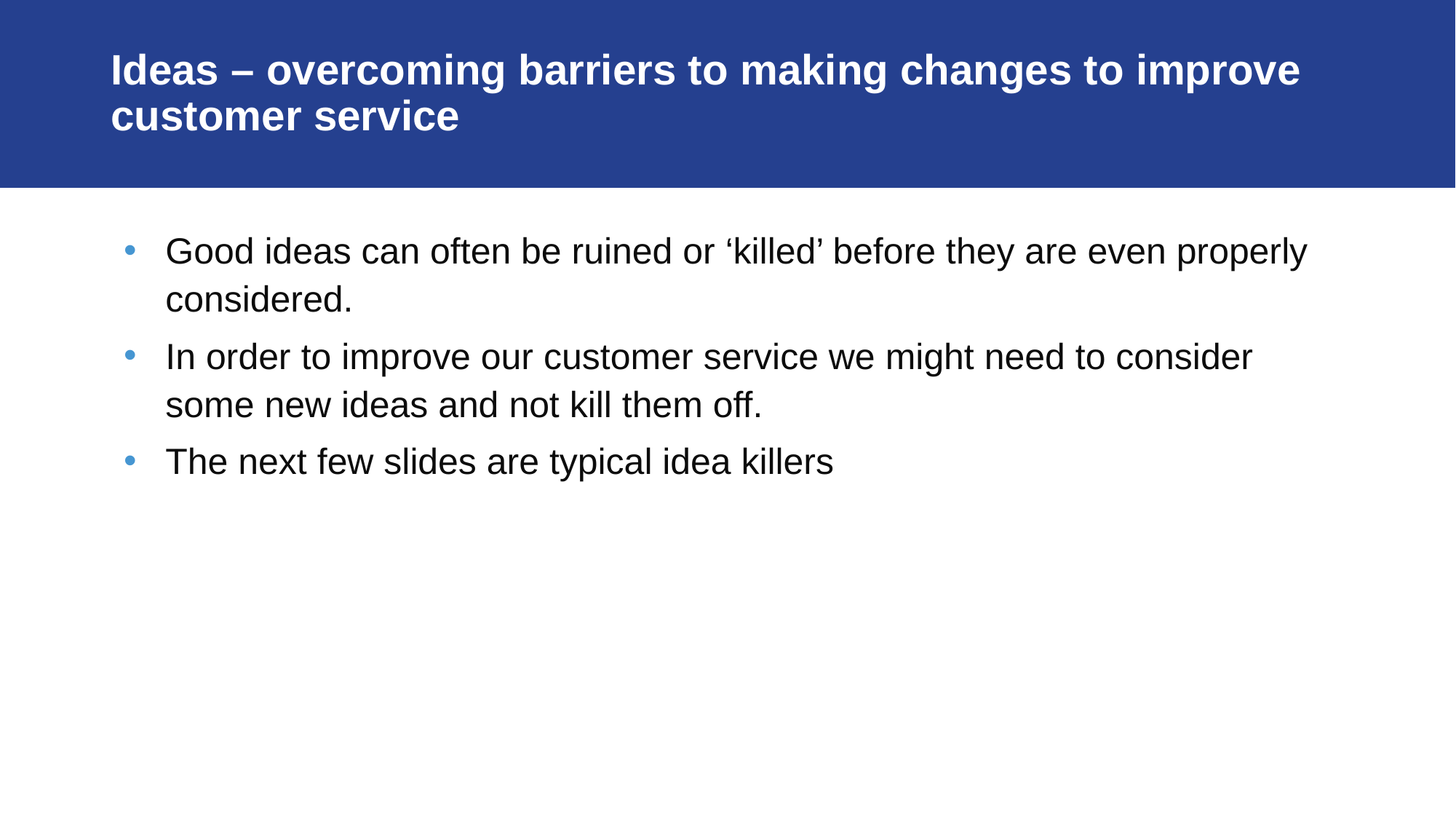

# Ideas – overcoming barriers to making changes to improve customer service
Good ideas can often be ruined or ‘killed’ before they are even properly considered.
In order to improve our customer service we might need to consider some new ideas and not kill them off.
The next few slides are typical idea killers